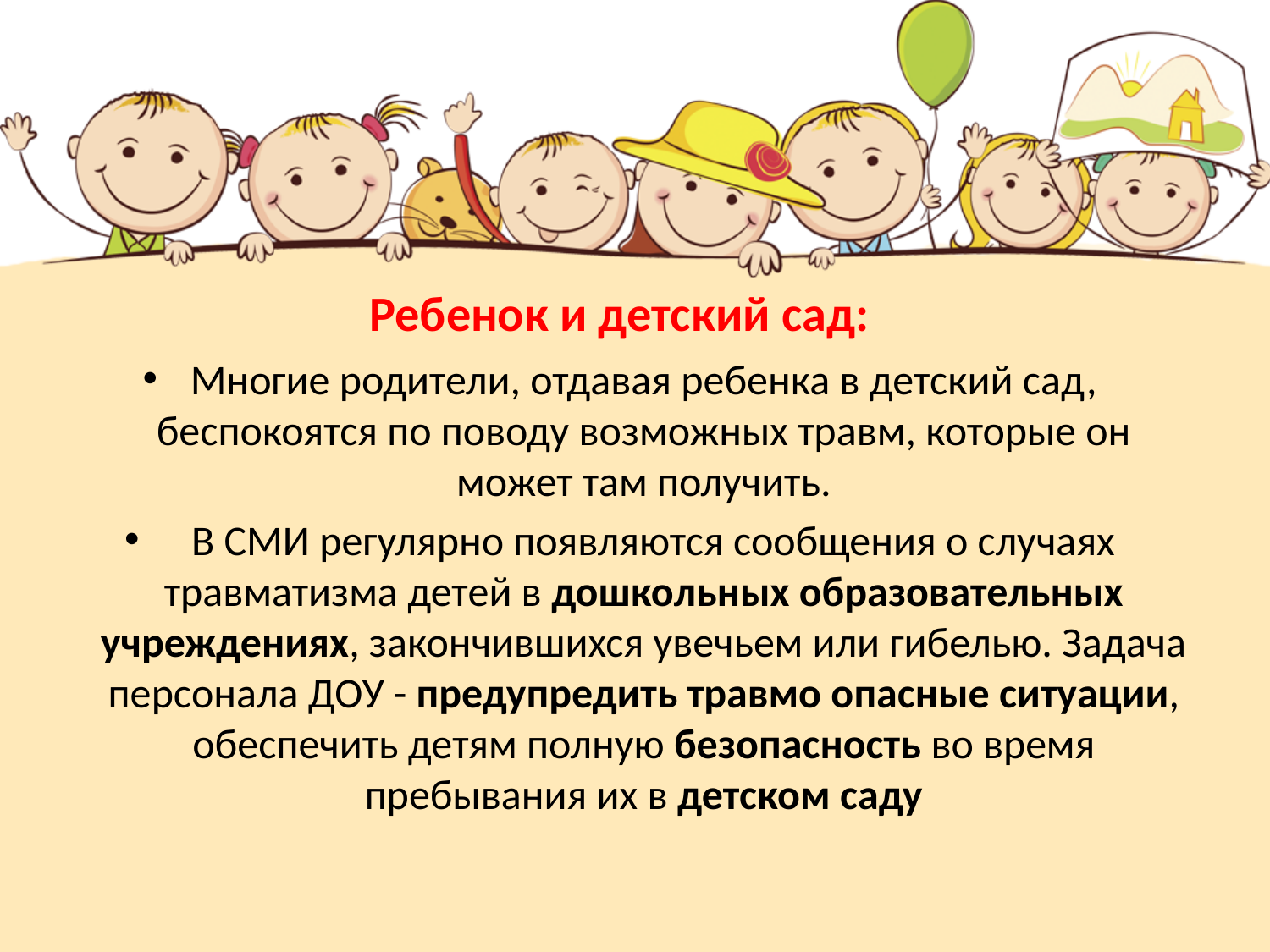

# Ребенок и детский сад:
Многие родители, отдавая ребенка в детский сад, беспокоятся по поводу возможных травм, которые он может там получить.
  В СМИ регулярно появляются сообщения о случаях травматизма детей в дошкольных образовательных учреждениях, закончившихся увечьем или гибелью. Задача персонала ДОУ - предупредить травмо опасные ситуации, обеспечить детям полную безопасность во время пребывания их в детском саду